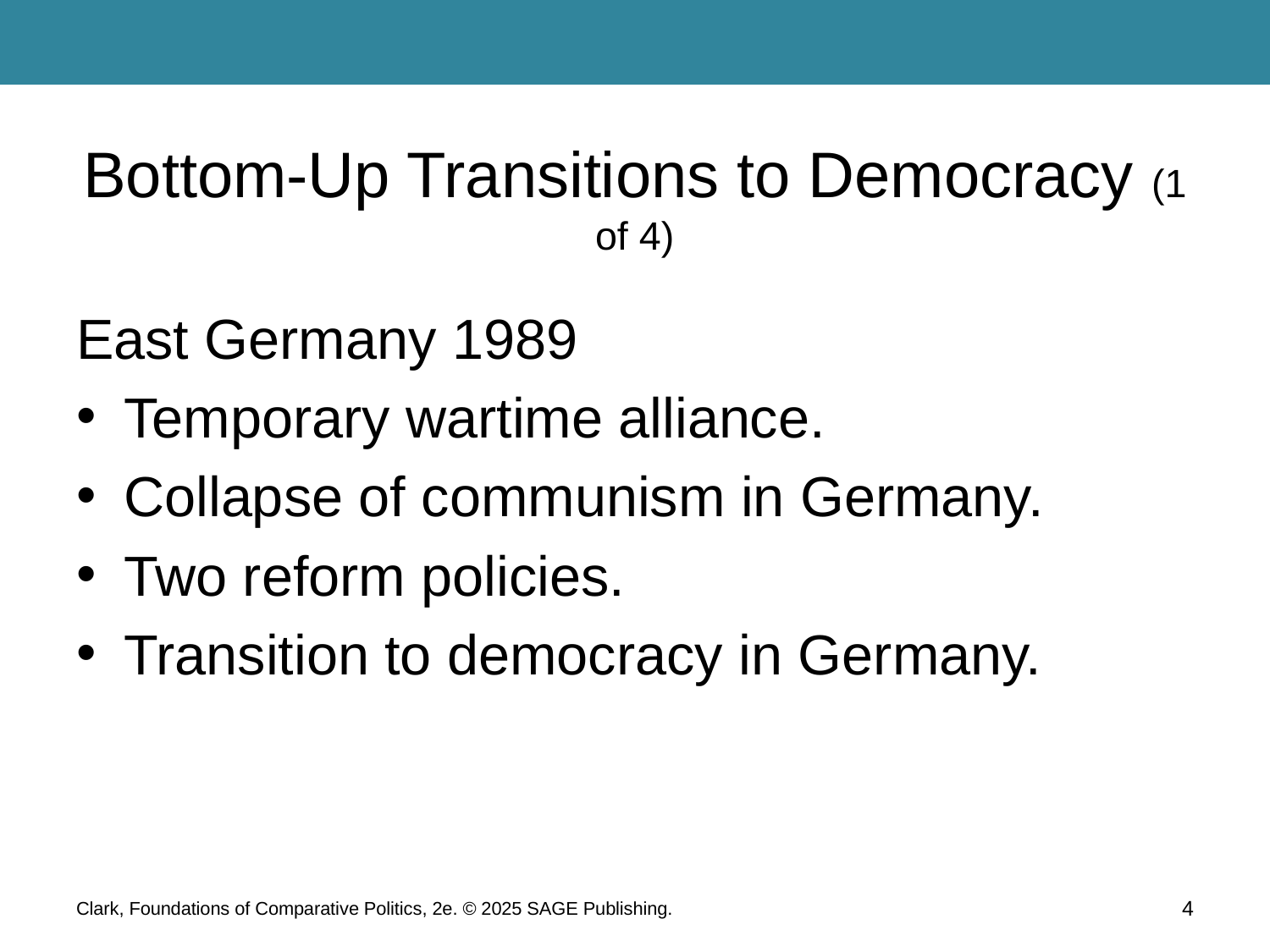

# Bottom-Up Transitions to Democracy (1 of 4)
East Germany 1989
Temporary wartime alliance.
Collapse of communism in Germany.
Two reform policies.
Transition to democracy in Germany.
Clark, Foundations of Comparative Politics, 2e. © 2025 SAGE Publishing.
4